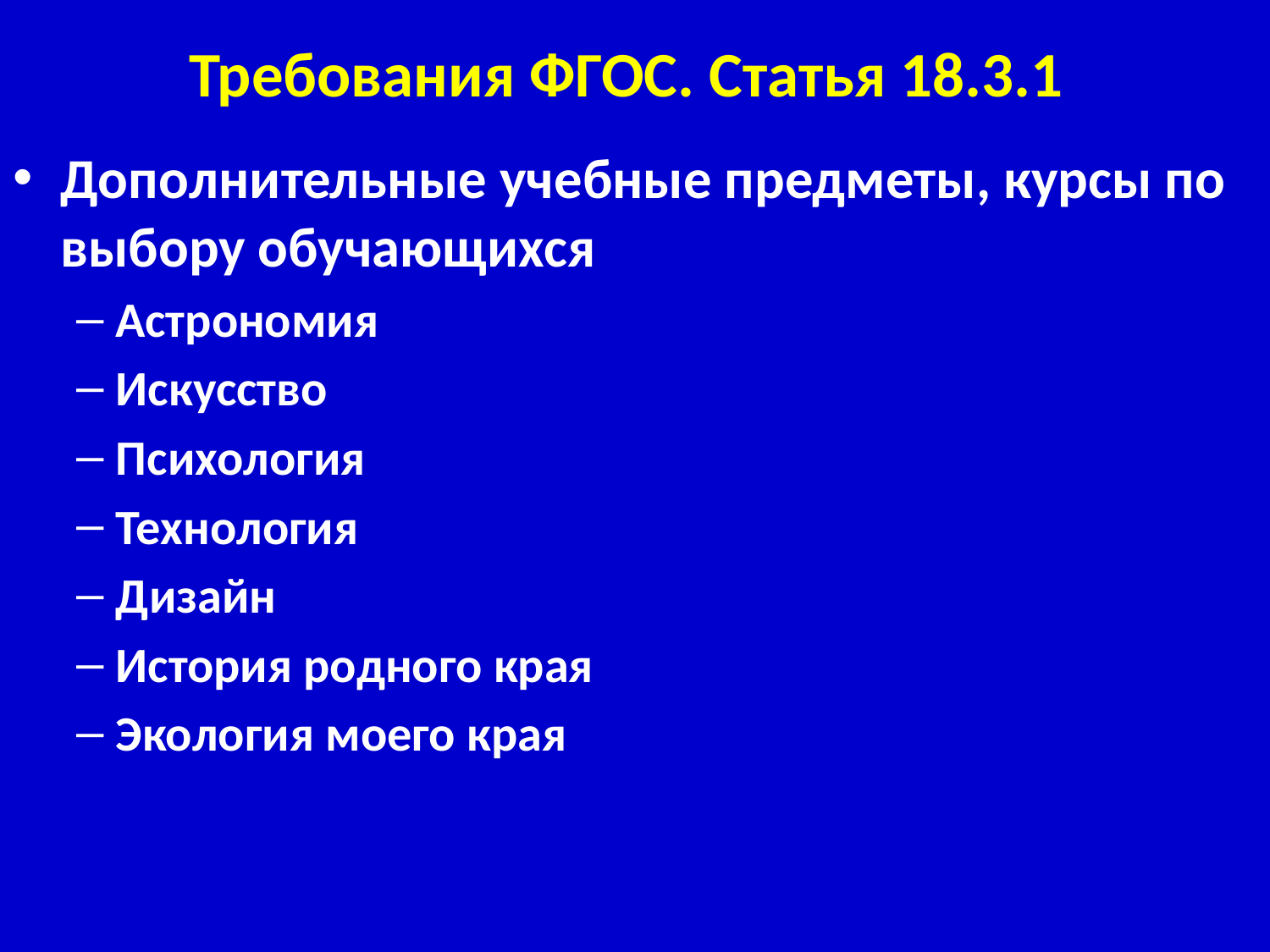

# Требования ФГОС. Статья 18.3.1
Дополнительные учебные предметы, курсы по выбору обучающихся
Астрономия
Искусство
Психология
Технология
Дизайн
История родного края
Экология моего края